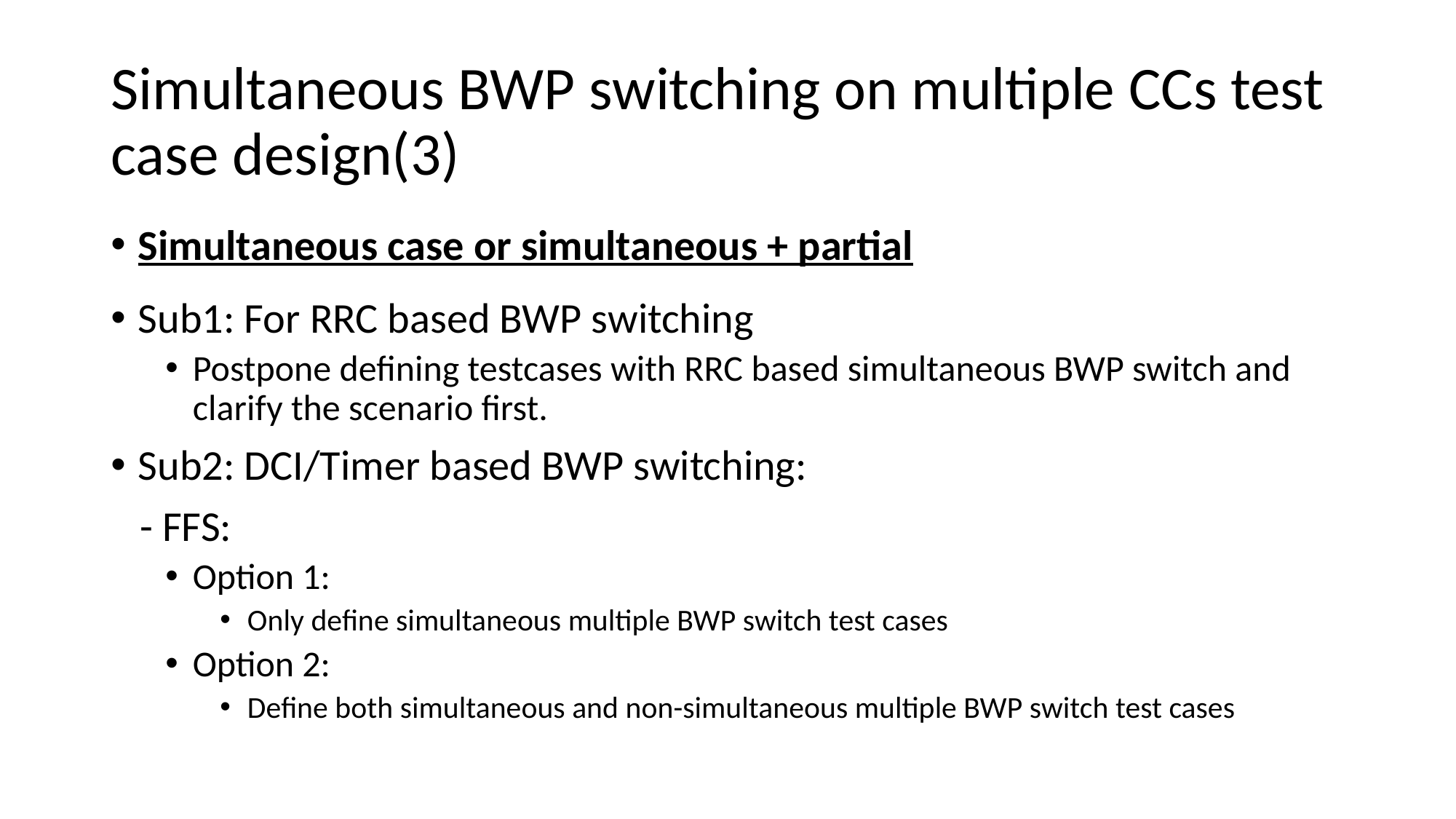

# Simultaneous BWP switching on multiple CCs test case design(3)
Simultaneous case or simultaneous + partial
Sub1: For RRC based BWP switching
Postpone defining testcases with RRC based simultaneous BWP switch and clarify the scenario first.
Sub2: DCI/Timer based BWP switching:
   - FFS:
Option 1:
Only define simultaneous multiple BWP switch test cases
Option 2:
Define both simultaneous and non-simultaneous multiple BWP switch test cases